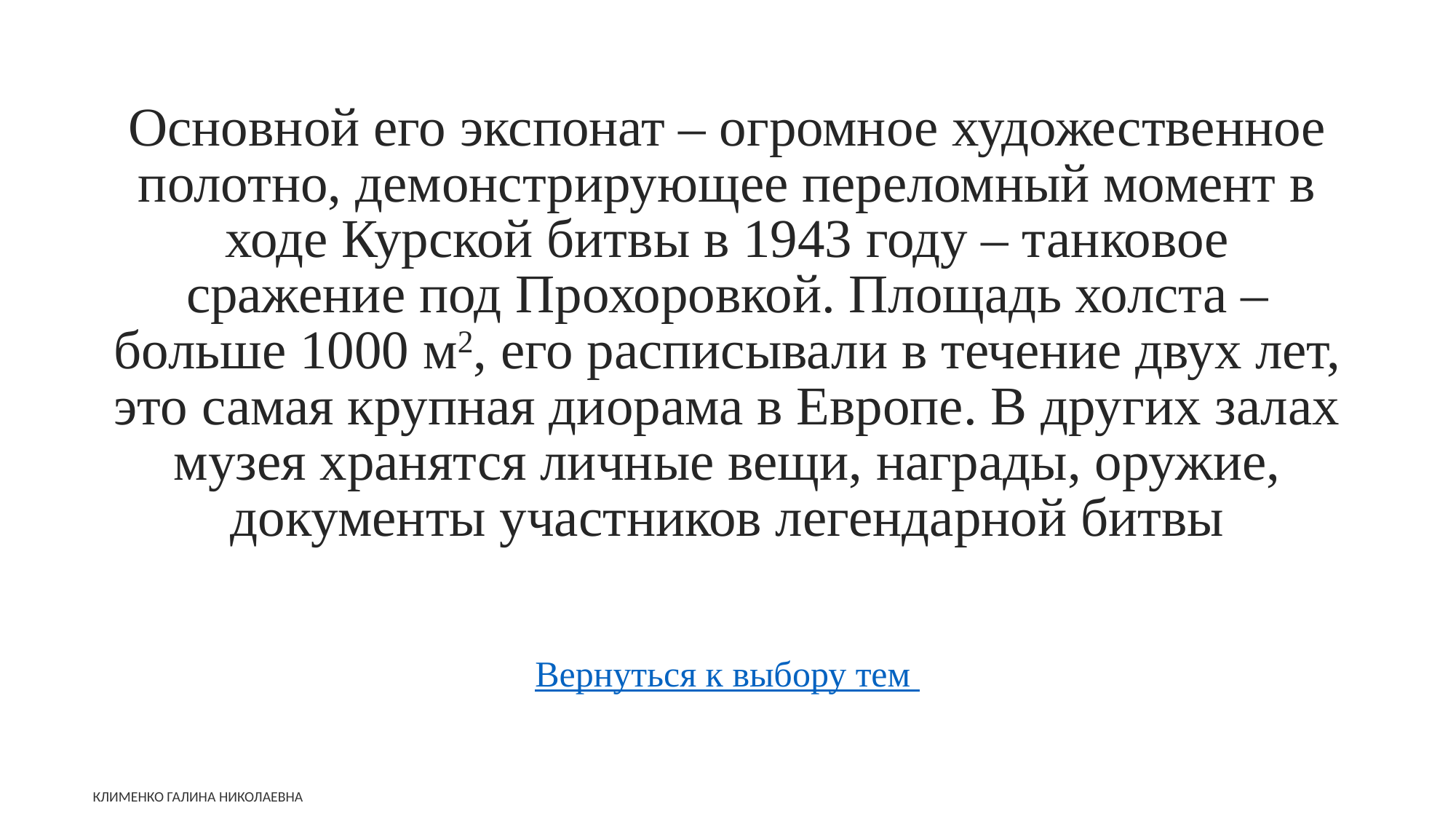

Основной его экспонат – огромное художественное полотно, демонстрирующее переломный момент в ходе Курской битвы в 1943 году – танковое сражение под Прохоровкой. Площадь холста – больше 1000 м2, его расписывали в течение двух лет, это самая крупная диорама в Европе. В других залах музея хранятся личные вещи, награды, оружие, документы участников легендарной битвы
Вернуться к выбору тем
Клименко Галина Николаевна